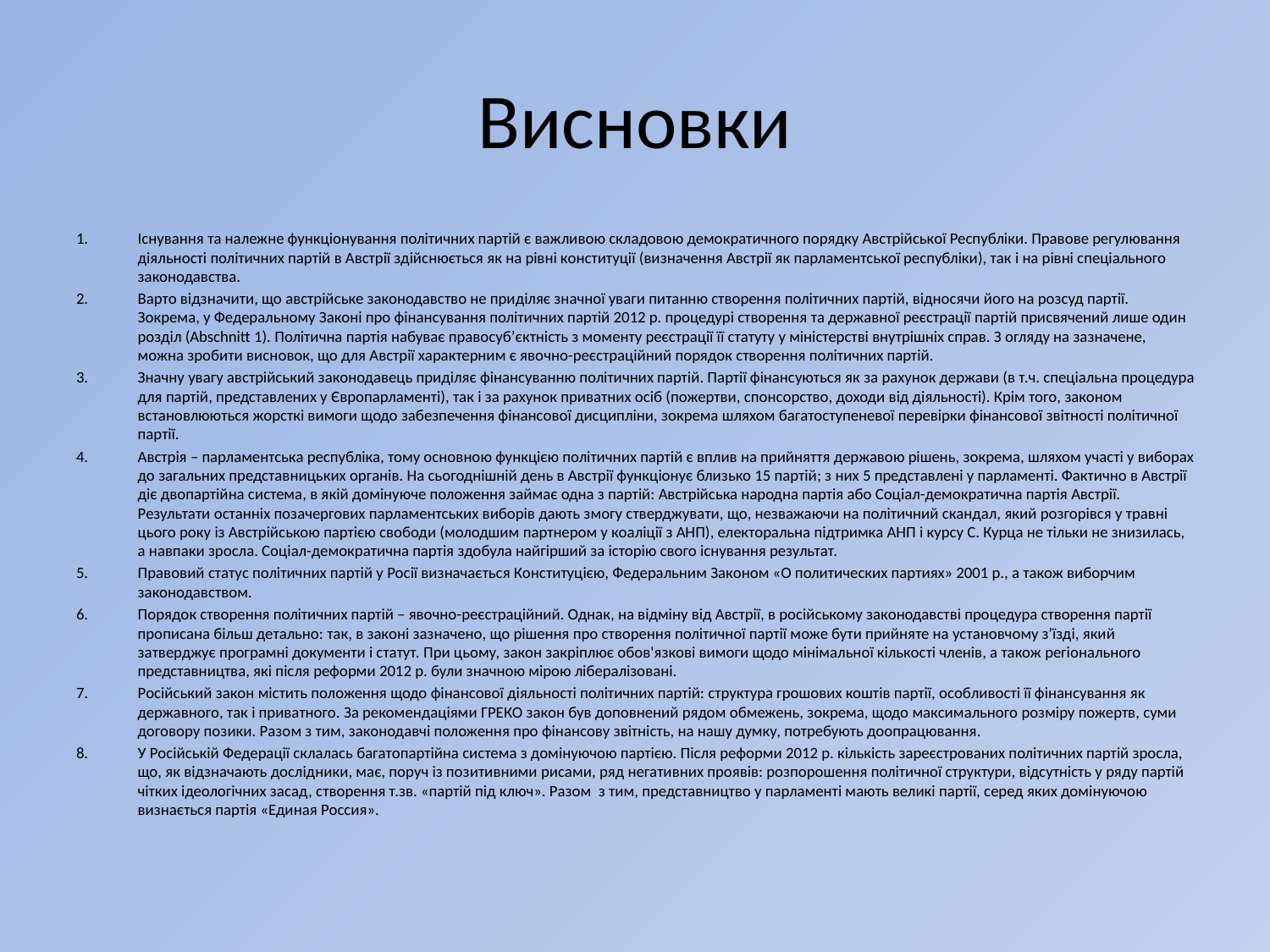

# Висновки
Існування та належне функціонування політичних партій є важливою складовою демократичного порядку Австрійської Республіки. Правове регулювання діяльності політичних партій в Австрії здійснюється як на рівні конституції (визначення Австрії як парламентської республіки), так і на рівні спеціального законодавства.
Варто відзначити, що австрійське законодавство не приділяє значної уваги питанню створення політичних партій, відносячи його на розсуд партії. Зокрема, у Федеральному Законі про фінансування політичних партій 2012 р. процедурі створення та державної реєстрації партій присвячений лише один розділ (Abschnitt 1). Політична партія набуває правосуб’єктність з моменту реєстрації її статуту у міністерстві внутрішніх справ. З огляду на зазначене, можна зробити висновок, що для Австрії характерним є явочно-реєстраційний порядок створення політичних партій.
Значну увагу австрійський законодавець приділяє фінансуванню політичних партій. Партії фінансуються як за рахунок держави (в т.ч. спеціальна процедура для партій, представлених у Європарламенті), так і за рахунок приватних осіб (пожертви, спонсорство, доходи від діяльності). Крім того, законом встановлюються жорсткі вимоги щодо забезпечення фінансової дисципліни, зокрема шляхом багатоступеневої перевірки фінансової звітності політичної партії.
Австрія – парламентська республіка, тому основною функцією політичних партій є вплив на прийняття державою рішень, зокрема, шляхом участі у виборах до загальних представницьких органів. На сьогоднішній день в Австрії функціонує близько 15 партій; з них 5 представлені у парламенті. Фактично в Австрії діє двопартійна система, в якій домінуюче положення займає одна з партій: Австрійська народна партія або Соціал-демократична партія Австрії. Результати останніх позачергових парламентських виборів дають змогу стверджувати, що, незважаючи на політичний скандал, який розгорівся у травні цього року із Австрійською партією свободи (молодшим партнером у коаліції з АНП), електоральна підтримка АНП і курсу С. Курца не тільки не знизилась, а навпаки зросла. Соціал-демократична партія здобула найгірший за історію свого існування результат.
Правовий статус політичних партій у Росії визначається Конституцією, Федеральним Законом «О политических партиях» 2001 р., а також виборчим законодавством.
Порядок створення політичних партій – явочно-реєстраційний. Однак, на відміну від Австрії, в російському законодавстві процедура створення партії прописана більш детально: так, в законі зазначено, що рішення про створення політичної партії може бути прийняте на установчому з’їзді, який затверджує програмні документи і статут. При цьому, закон закріплює обов'язкові вимоги щодо мінімальної кількості членів, а також регіонального представництва, які після реформи 2012 р. були значною мірою лібералізовані.
Російський закон містить положення щодо фінансової діяльності політичних партій: структура грошових коштів партії, особливості її фінансування як державного, так і приватного. За рекомендаціями ГРЕКО закон був доповнений рядом обмежень, зокрема, щодо максимального розміру пожертв, суми договору позики. Разом з тим, законодавчі положення про фінансову звітність, на нашу думку, потребують доопрацювання.
У Російській Федерації склалась багатопартійна система з домінуючою партією. Після реформи 2012 р. кількість зареєстрованих політичних партій зросла, що, як відзначають дослідники, має, поруч із позитивними рисами, ряд негативних проявів: розпорошення політичної структури, відсутність у ряду партій чітких ідеологічних засад, створення т.зв. «партій під ключ». Разом  з тим, представництво у парламенті мають великі партії, серед яких домінуючою визнається партія «Единая Россия».